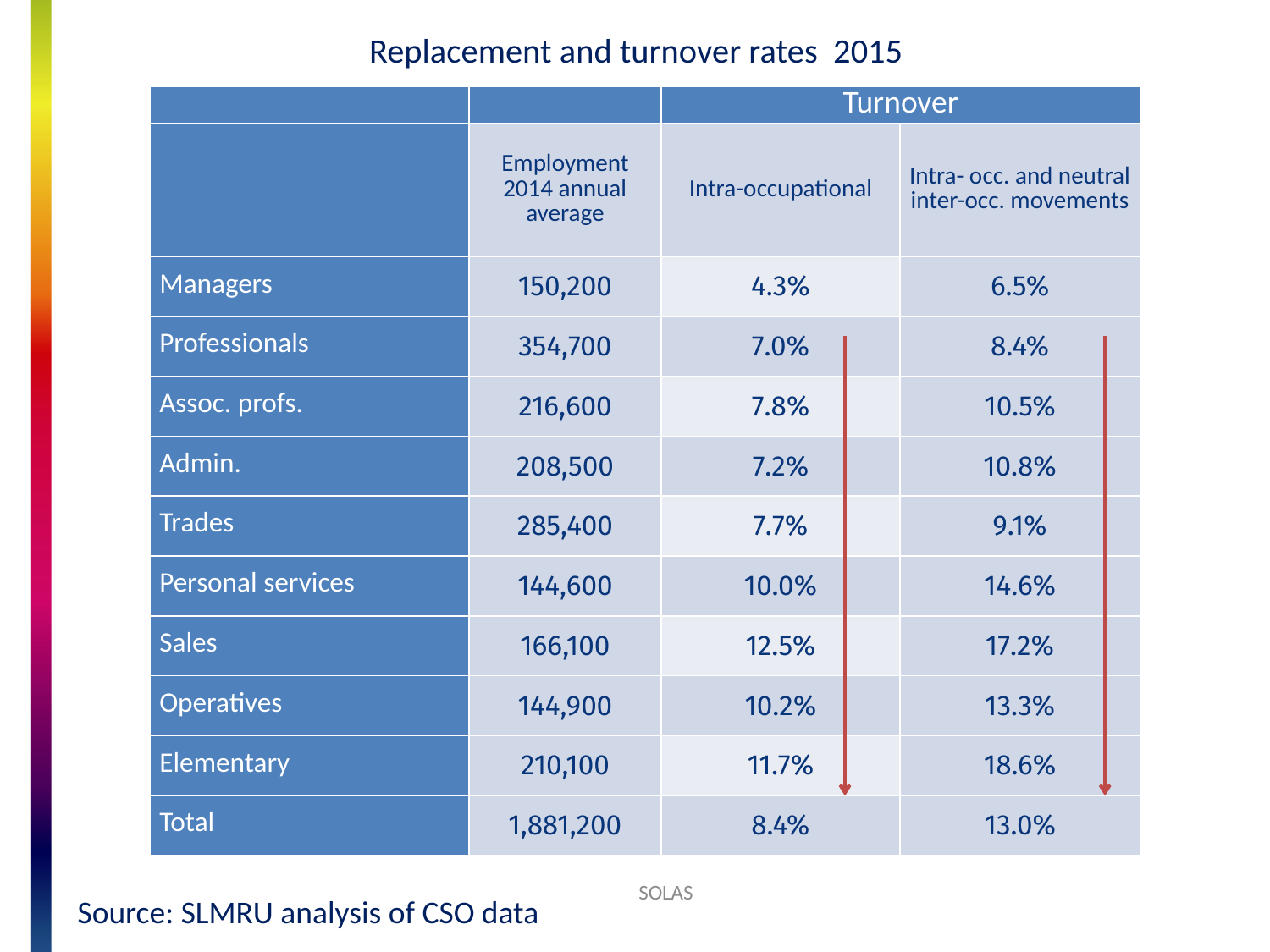

# Replacement and turnover rates  2015
|  |  | Turnover |  |
| --- | --- | --- | --- |
|  | Employment 2014 annual average | Intra-occupational | Intra- occ. and neutral inter-occ. movements |
| Managers | 150,200 | 4.3% | 6.5% |
| Professionals | 354,700 | 7.0% | 8.4% |
| Assoc. profs. | 216,600 | 7.8% | 10.5% |
| Admin. | 208,500 | 7.2% | 10.8% |
| Trades | 285,400 | 7.7% | 9.1% |
| Personal services | 144,600 | 10.0% | 14.6% |
| Sales | 166,100 | 12.5% | 17.2% |
| Operatives | 144,900 | 10.2% | 13.3% |
| Elementary | 210,100 | 11.7% | 18.6% |
| Total | 1,881,200 | 8.4% | 13.0% |
SOLAS
Source: SLMRU analysis of CSO data